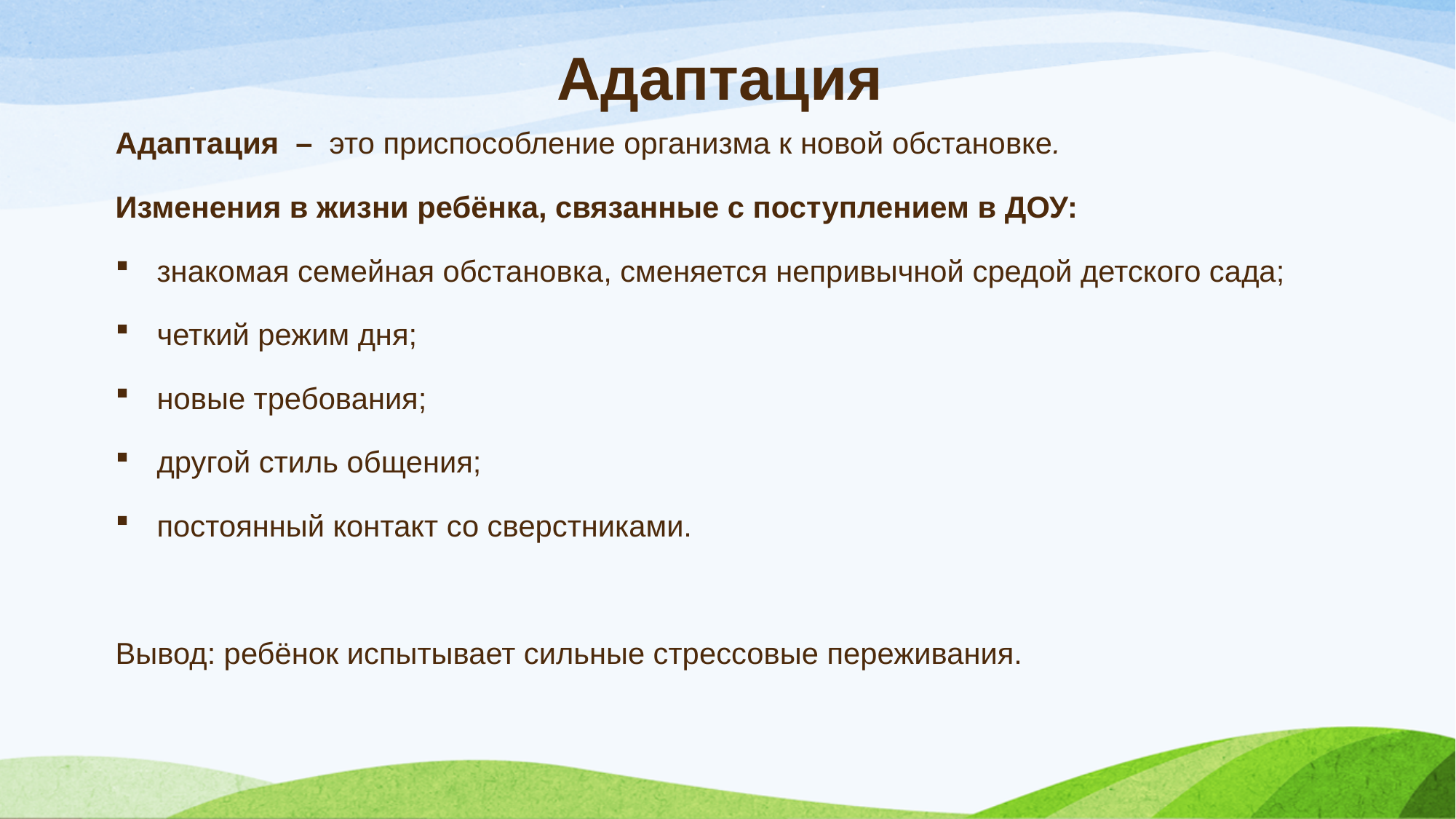

# Адаптация
Адаптация  –  это приспособление организма к новой обстановке.
Изменения в жизни ребёнка, связанные с поступлением в ДОУ:
знакомая семейная обстановка, сменяется непривычной средой детского сада;
четкий режим дня;
новые требования;
другой стиль общения;
постоянный контакт со сверстниками.

Вывод: ребёнок испытывает сильные стрессовые переживания.